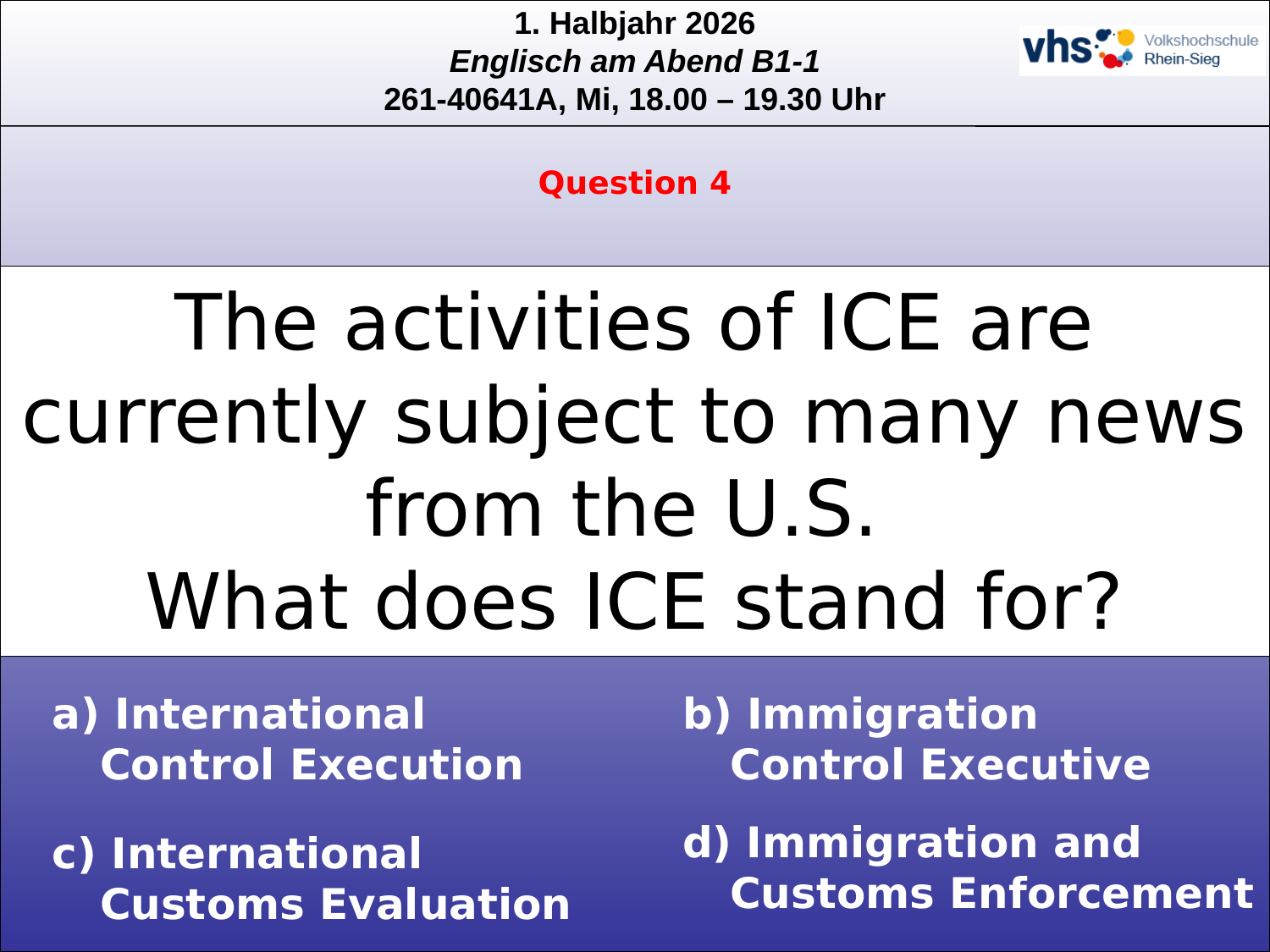

Question 4
# The activities of ICE are currently subject to many news from the U.S. What does ICE stand for?
 International Control Execution
b) Immigration Control Executive
d) Immigration and Customs Enforcement
c) International Customs Evaluation